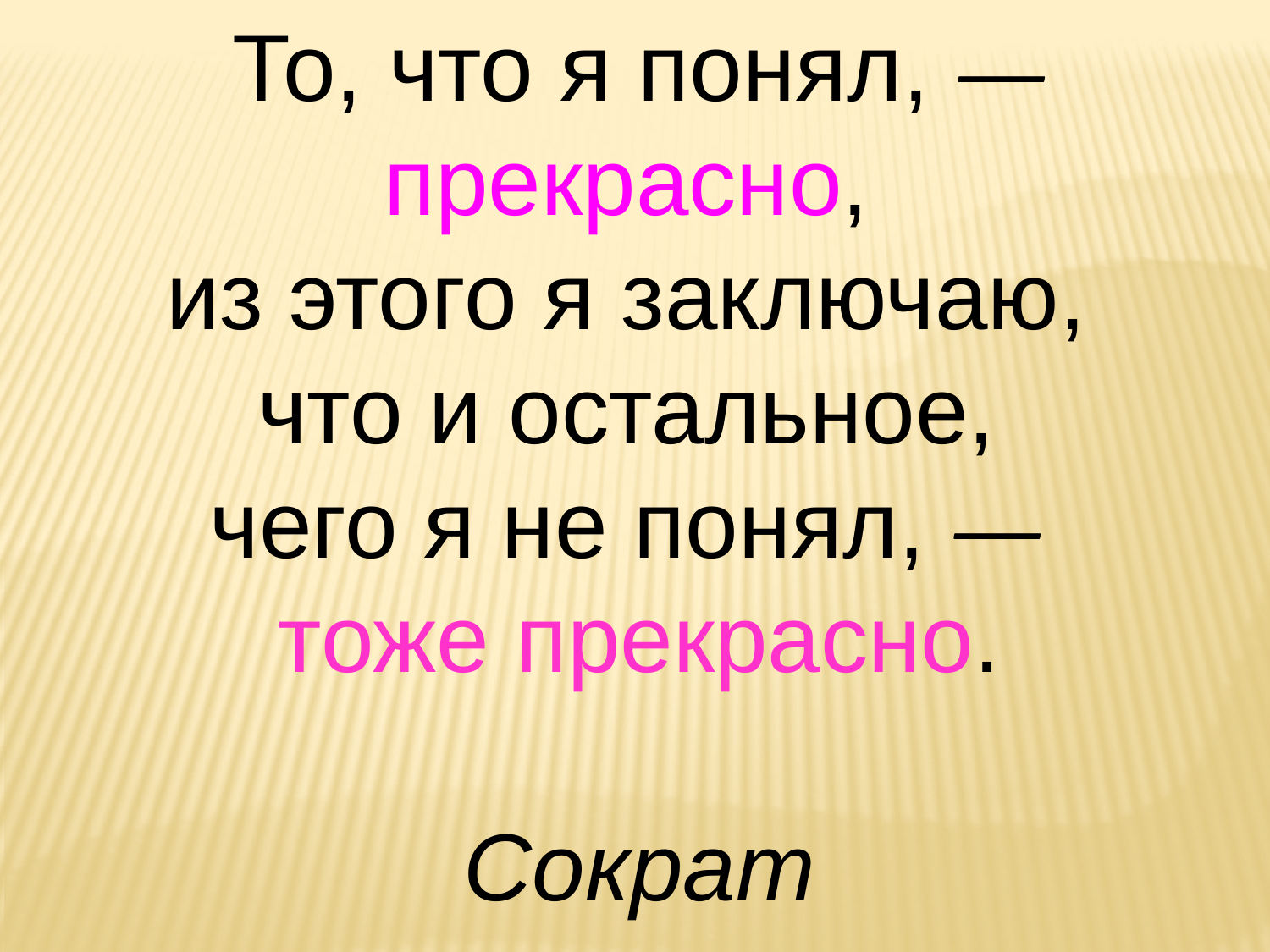

То, что я понял, — прекрасно,
из этого я заключаю,
что и остальное,
чего я не понял, —
тоже прекрасно.

Сократ